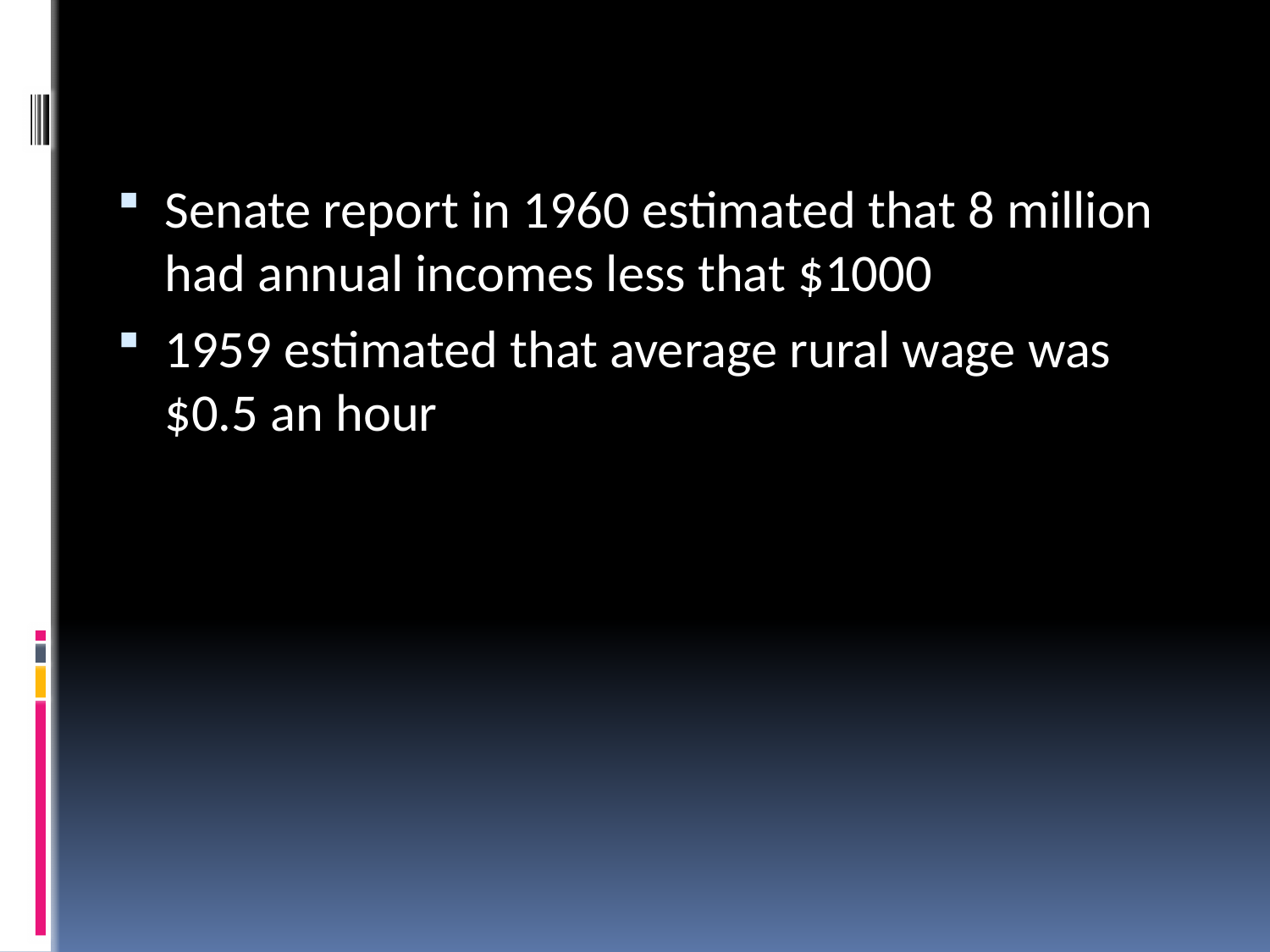

#
Senate report in 1960 estimated that 8 million had annual incomes less that $1000
1959 estimated that average rural wage was $0.5 an hour